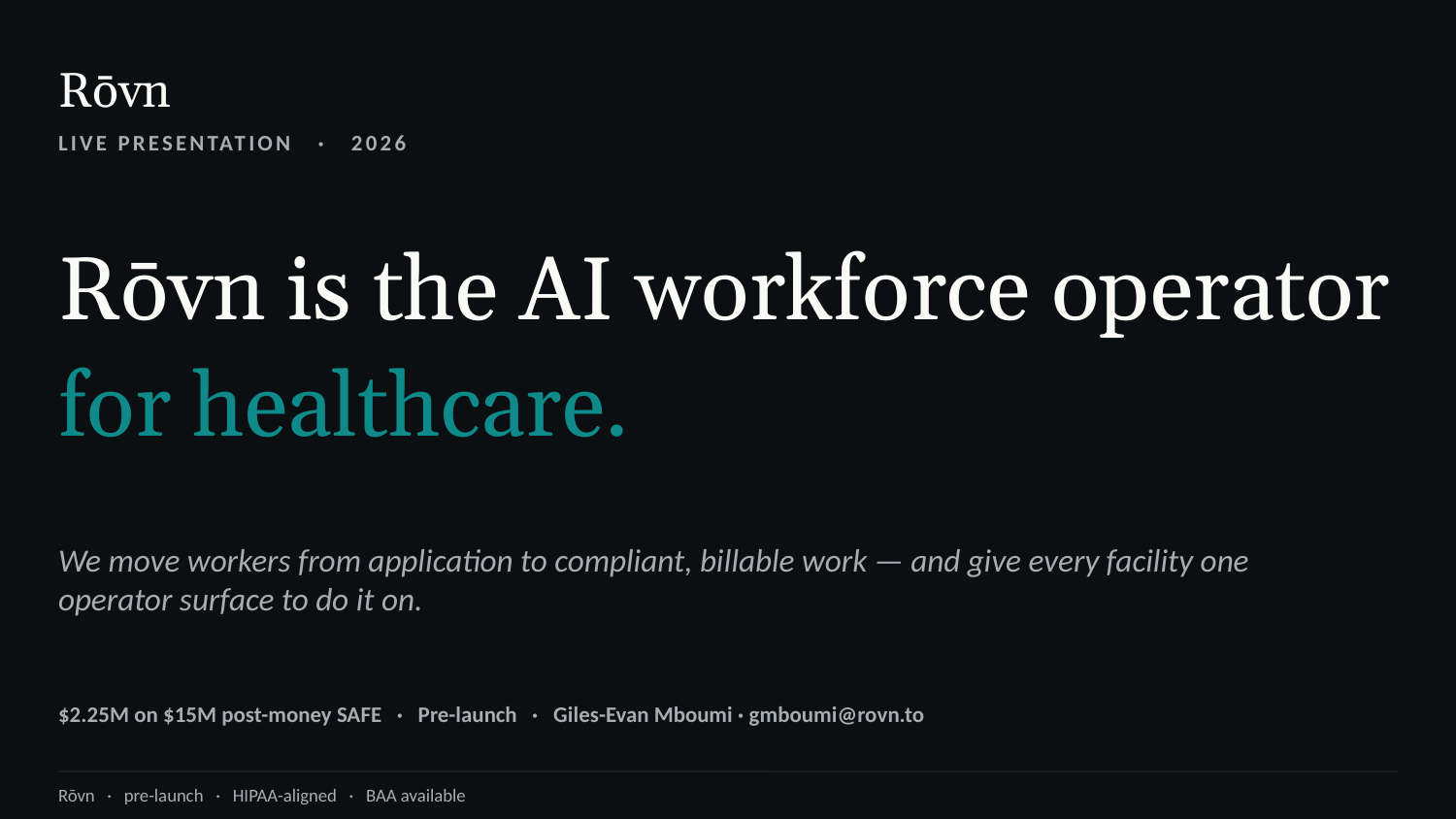

Rōvn
LIVE PRESENTATION   ·   2026
Rōvn is the AI workforce operator
for healthcare.
We move workers from application to compliant, billable work — and give every facility one operator surface to do it on.
$2.25M on $15M post-money SAFE   ·   Pre-launch   ·   Giles-Evan Mboumi · gmboumi@rovn.to

Rōvn   ·   pre-launch   ·   HIPAA-aligned   ·   BAA available